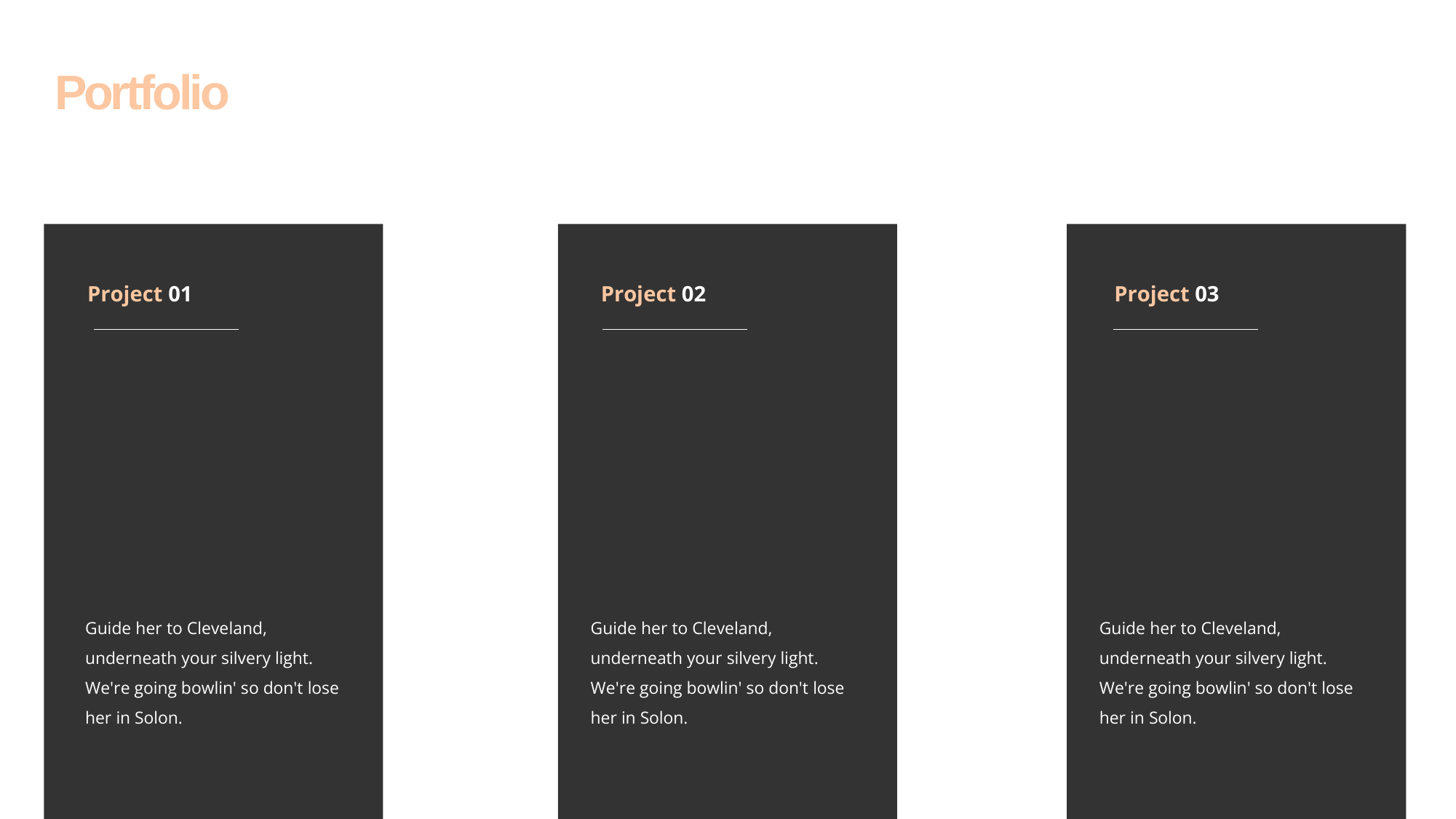

Portfolio

Project 01
Project 02
Project 03

Guide her to Cleveland, underneath your silvery light. We're going bowlin' so don't lose her in Solon.
Guide her to Cleveland, underneath your silvery light. We're going bowlin' so don't lose her in Solon.
Guide her to Cleveland, underneath your silvery light. We're going bowlin' so don't lose her in Solon.